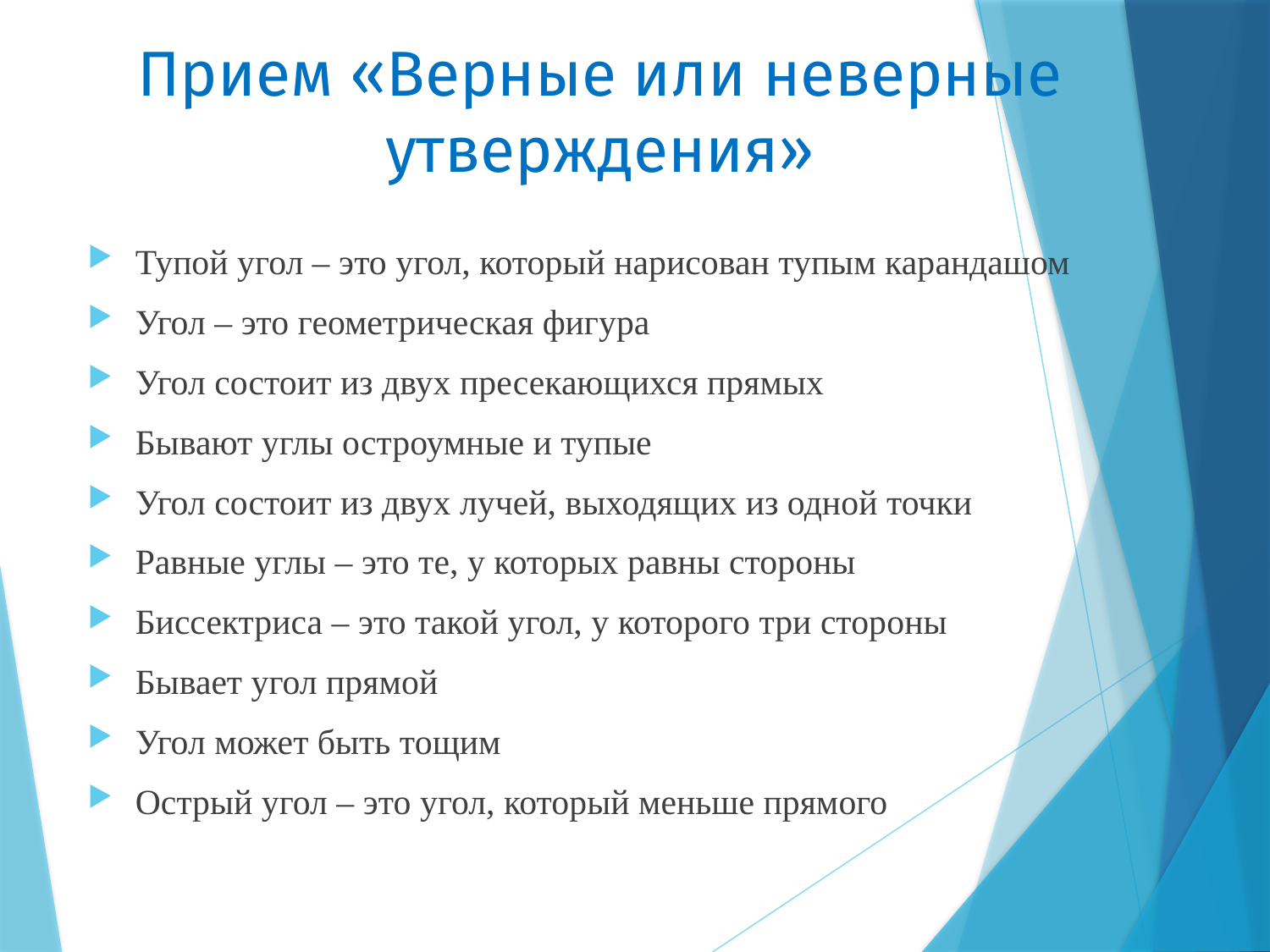

# Прием «Верные или неверные утверждения»
Тупой угол – это угол, который нарисован тупым карандашом
Угол – это геометрическая фигура
Угол состоит из двух пресекающихся прямых
Бывают углы остроумные и тупые
Угол состоит из двух лучей, выходящих из одной точки
Равные углы – это те, у которых равны стороны
Биссектриса – это такой угол, у которого три стороны
Бывает угол прямой
Угол может быть тощим
Острый угол – это угол, который меньше прямого